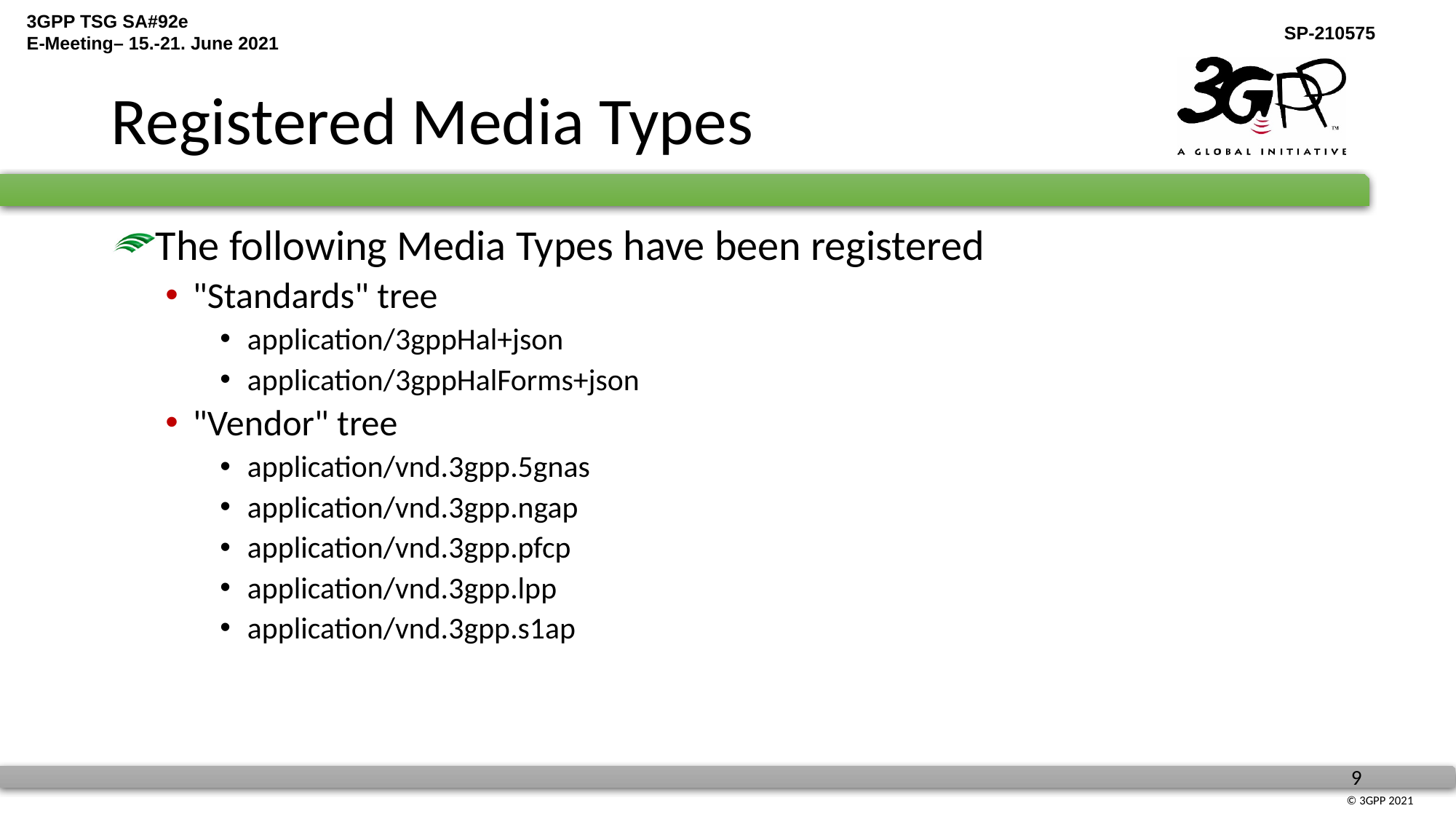

# Registered Media Types
The following Media Types have been registered
"Standards" tree
application/3gppHal+json
application/3gppHalForms+json
"Vendor" tree
application/vnd.3gpp.5gnas
application/vnd.3gpp.ngap
application/vnd.3gpp.pfcp
application/vnd.3gpp.lpp
application/vnd.3gpp.s1ap